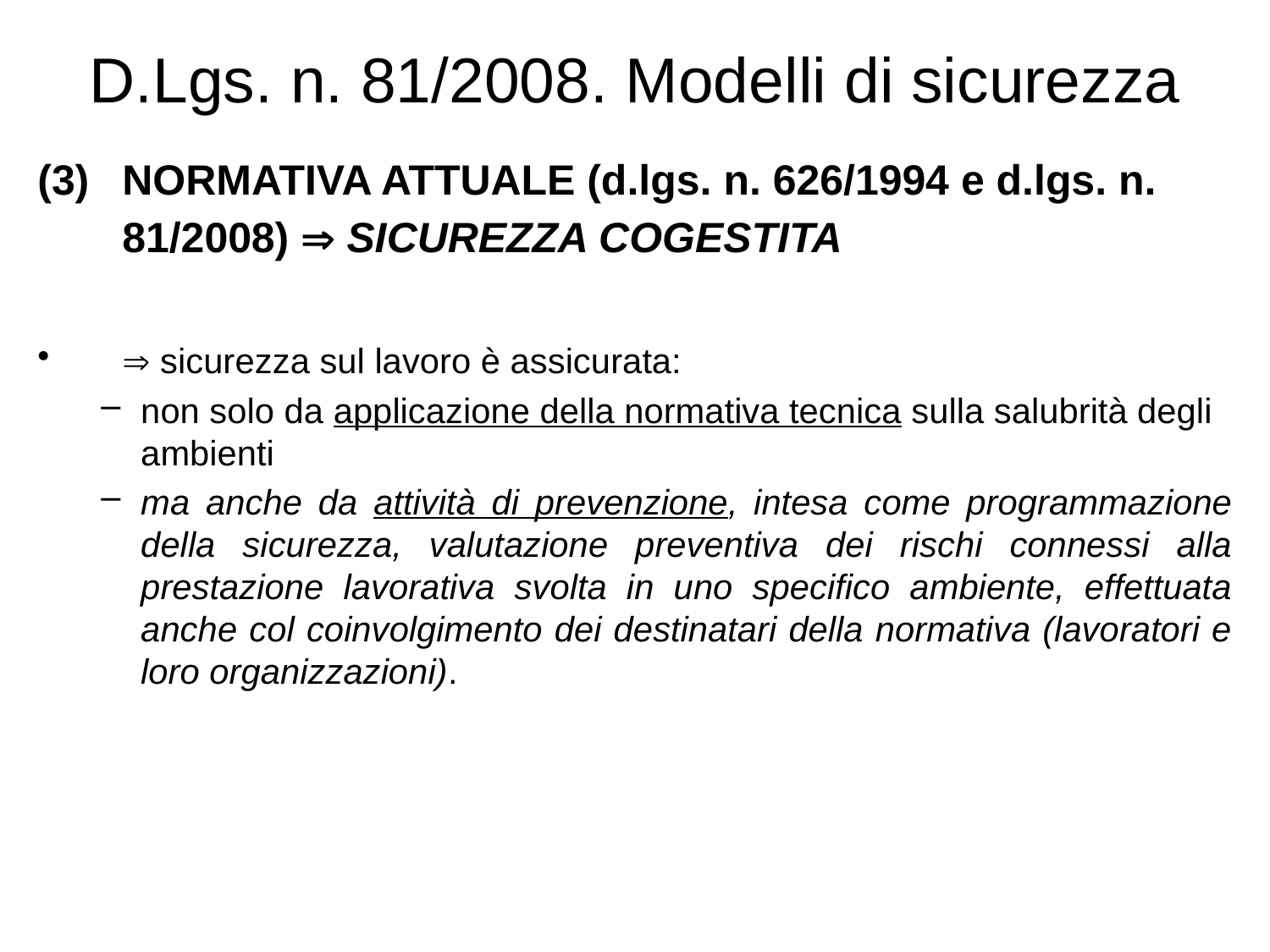

# D.Lgs. n. 81/2008. Modelli di sicurezza
NORMATIVA ATTUALE (d.lgs. n. 626/1994 e d.lgs. n. 81/2008) ⇒ SICUREZZA COGESTITA

⇒ sicurezza sul lavoro è assicurata:
non solo da applicazione della normativa tecnica sulla salubrità degli ambienti
ma anche da attività di prevenzione, intesa come programmazione della sicurezza, valutazione preventiva dei rischi connessi alla prestazione lavorativa svolta in uno specifico ambiente, effettuata anche col coinvolgimento dei destinatari della normativa (lavoratori e loro organizzazioni).